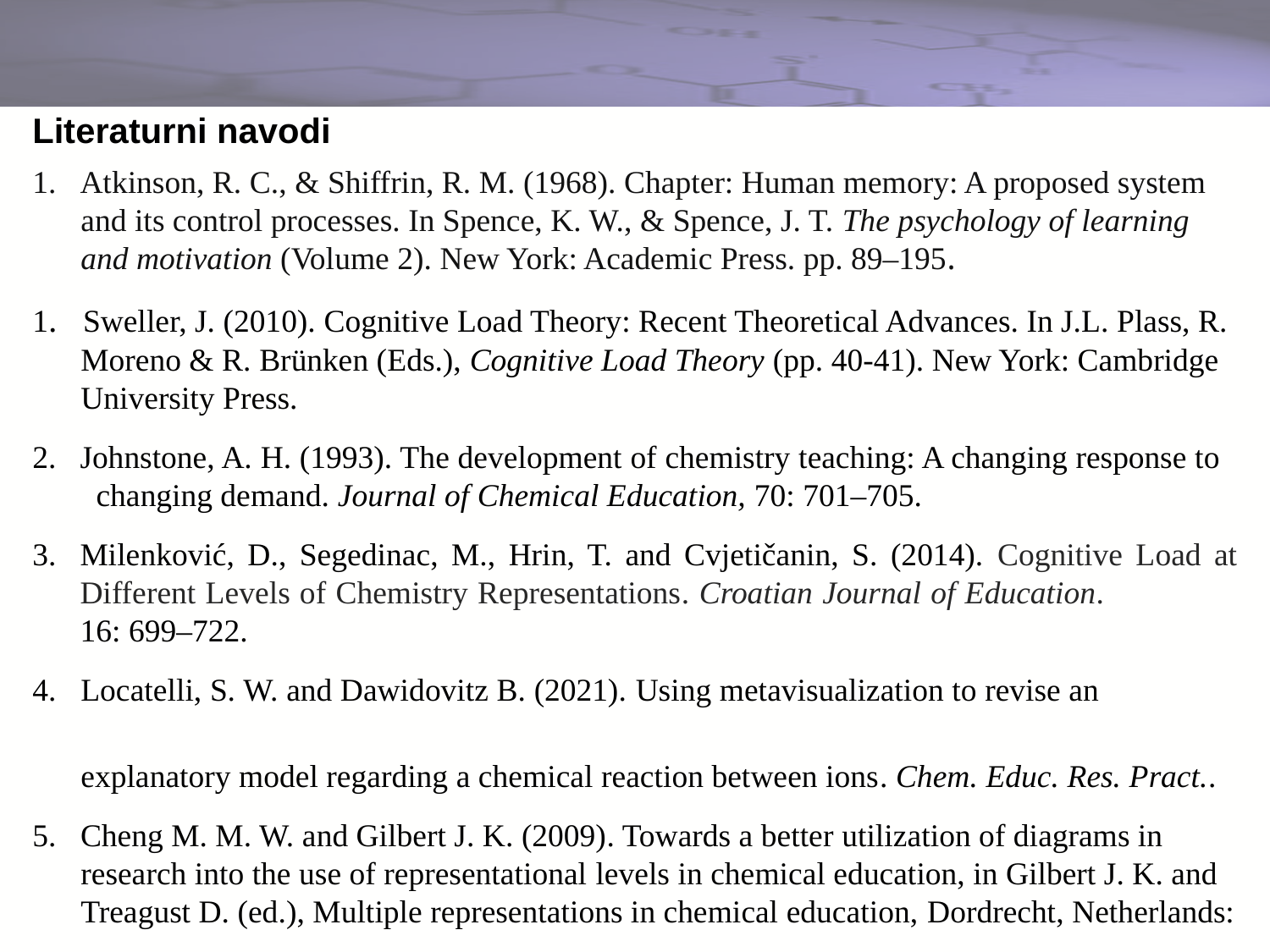

Literaturni navodi
Atkinson, R. C., & Shiffrin, R. M. (1968). Chapter: Human memory: A proposed system
      and its control processes. In Spence, K. W., & Spence, J. T. The psychology of learning
      and motivation (Volume 2). New York: Academic Press. pp. 89–195.
1.   Sweller, J. (2010). Cognitive Load Theory: Recent Theoretical Advances. In J.L. Plass, R.
      Moreno & R. Brünken (Eds.), Cognitive Load Theory (pp. 40-41). New York: Cambridge
      University Press.
Johnstone, A. H. (1993). The development of chemistry teaching: A changing response to     changing demand. Journal of Chemical Education, 70: 701–705.
Milenković, D., Segedinac, M., Hrin, T. and Cvjetičanin, S. (2014). Cognitive Load at Different Levels of Chemistry Representations. Croatian Journal of Education.               16: 699–722.
4.   Locatelli, S. W. and Dawidovitz B. (2021). Using metavisualization to revise an
      explanatory model regarding a chemical reaction between ions. Chem. Educ. Res. Pract..
5.   Cheng M. M. W. and Gilbert J. K. (2009). Towards a better utilization of diagrams in
      research into the use of representational levels in chemical education, in Gilbert J. K. and
      Treagust D. (ed.), Multiple representations in chemical education, Dordrecht, Netherlands:
      Springer, pp. 55–73.